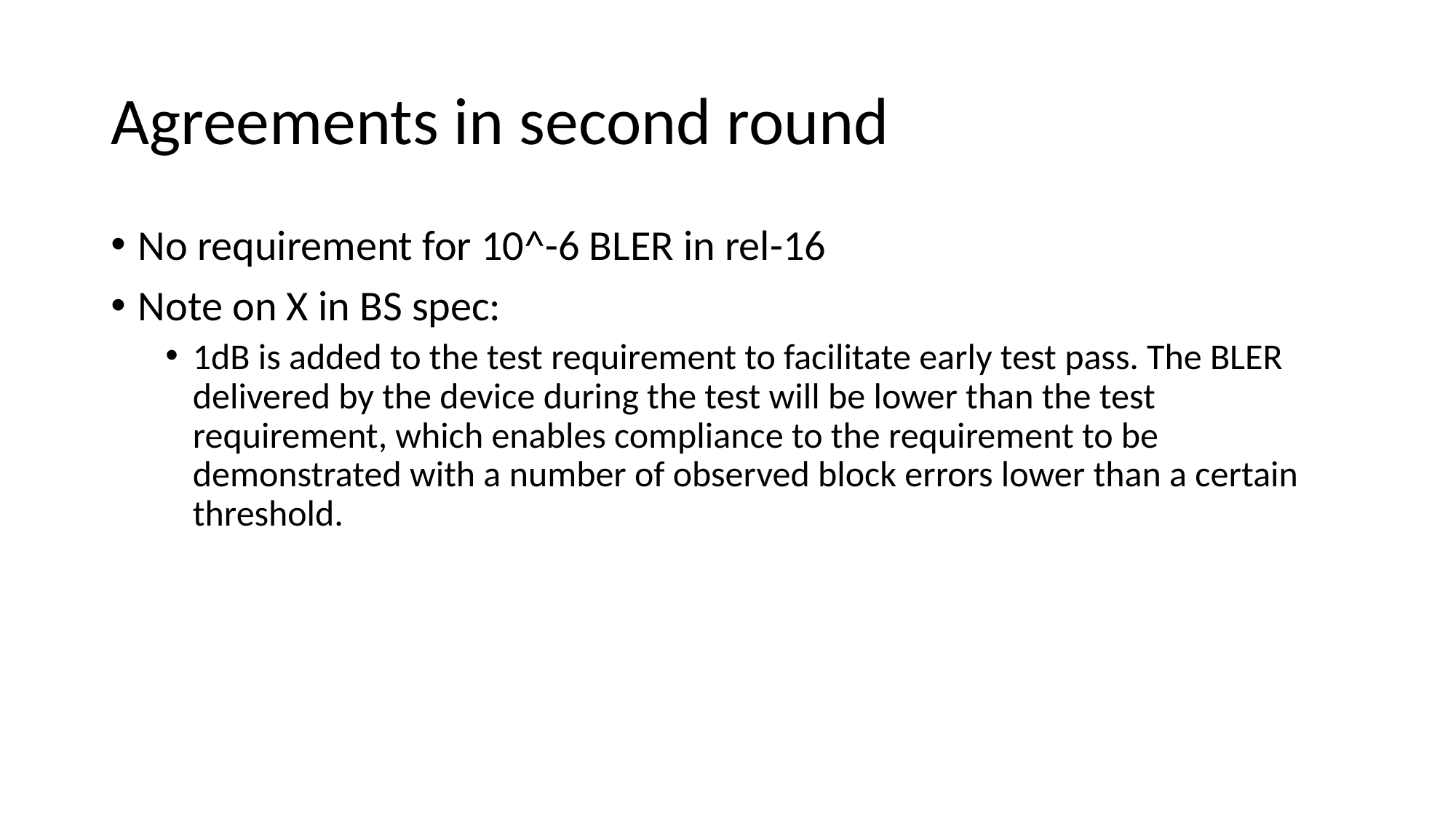

# Agreements in second round
No requirement for 10^-6 BLER in rel-16
Note on X in BS spec:
1dB is added to the test requirement to facilitate early test pass. The BLER delivered by the device during the test will be lower than the test requirement, which enables compliance to the requirement to be demonstrated with a number of observed block errors lower than a certain threshold.